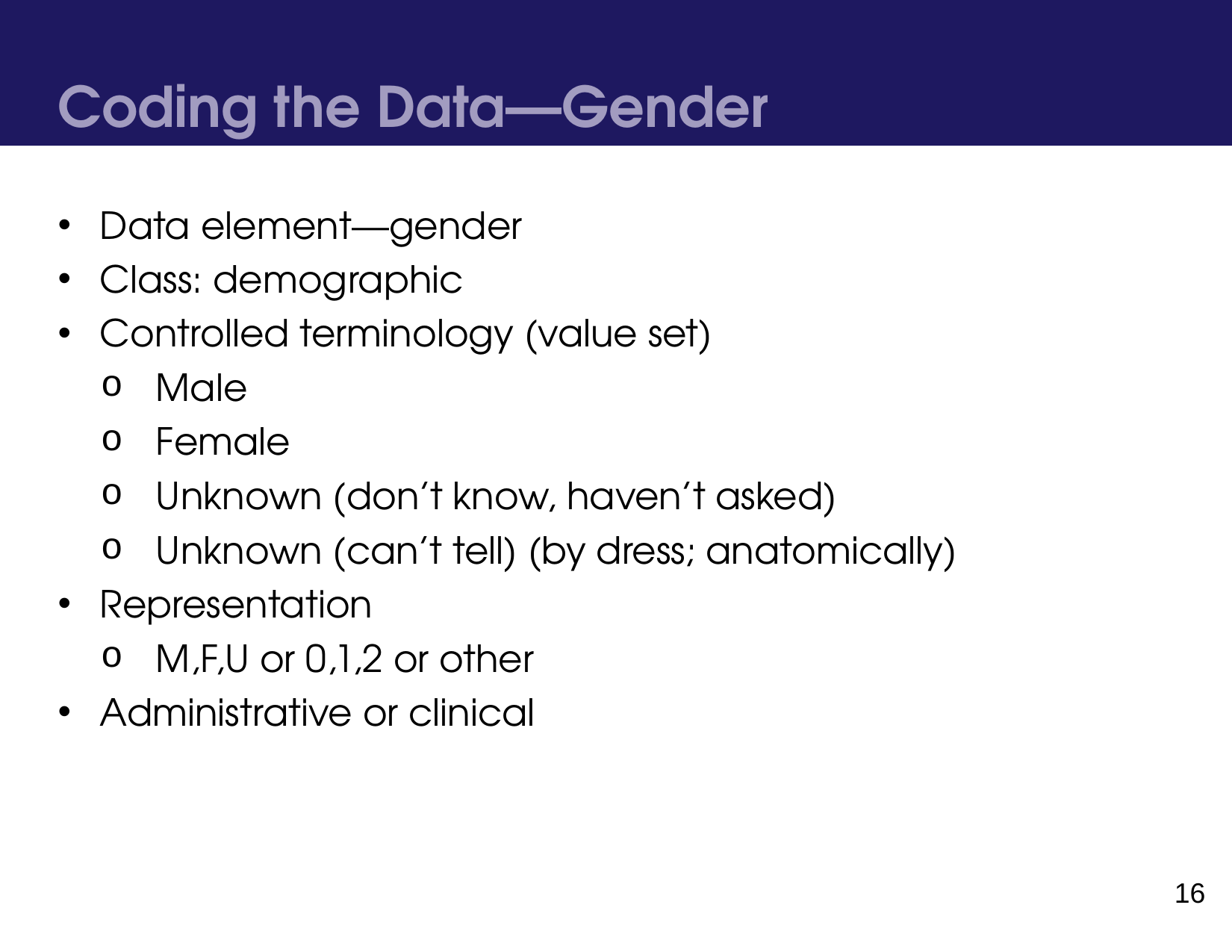

# Coding the Data—Gender
Data element—gender
Class: demographic
Controlled terminology (value set)
Male
Female
Unknown (don’t know, haven’t asked)
Unknown (can’t tell) (by dress; anatomically)
Representation
M,F,U or 0,1,2 or other
Administrative or clinical

16